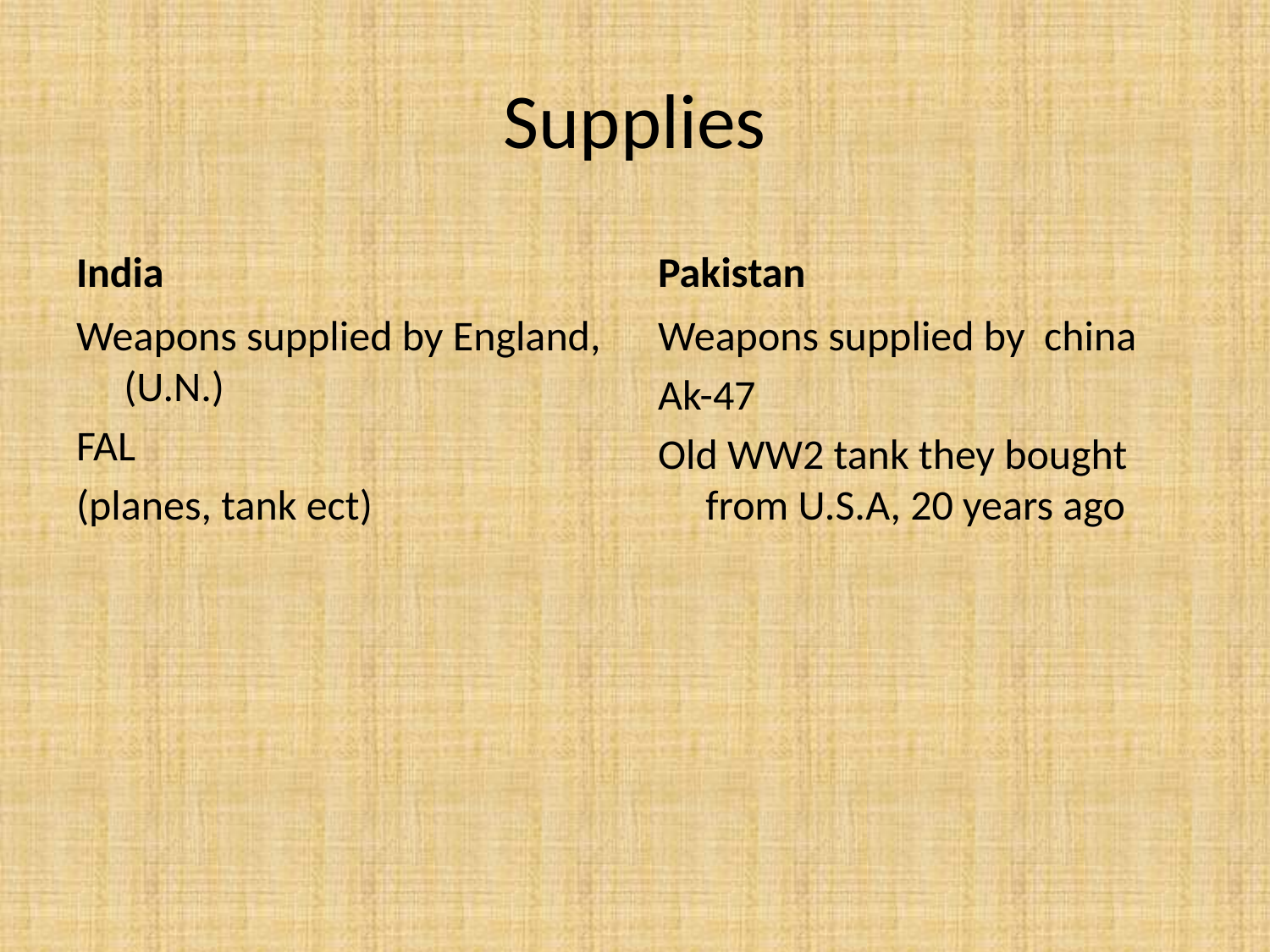

# Supplies
India
Pakistan
Weapons supplied by England, (U.N.)
FAL
(planes, tank ect)

Weapons supplied by  china
Ak-47
Old WW2 tank they bought from U.S.A, 20 years ago